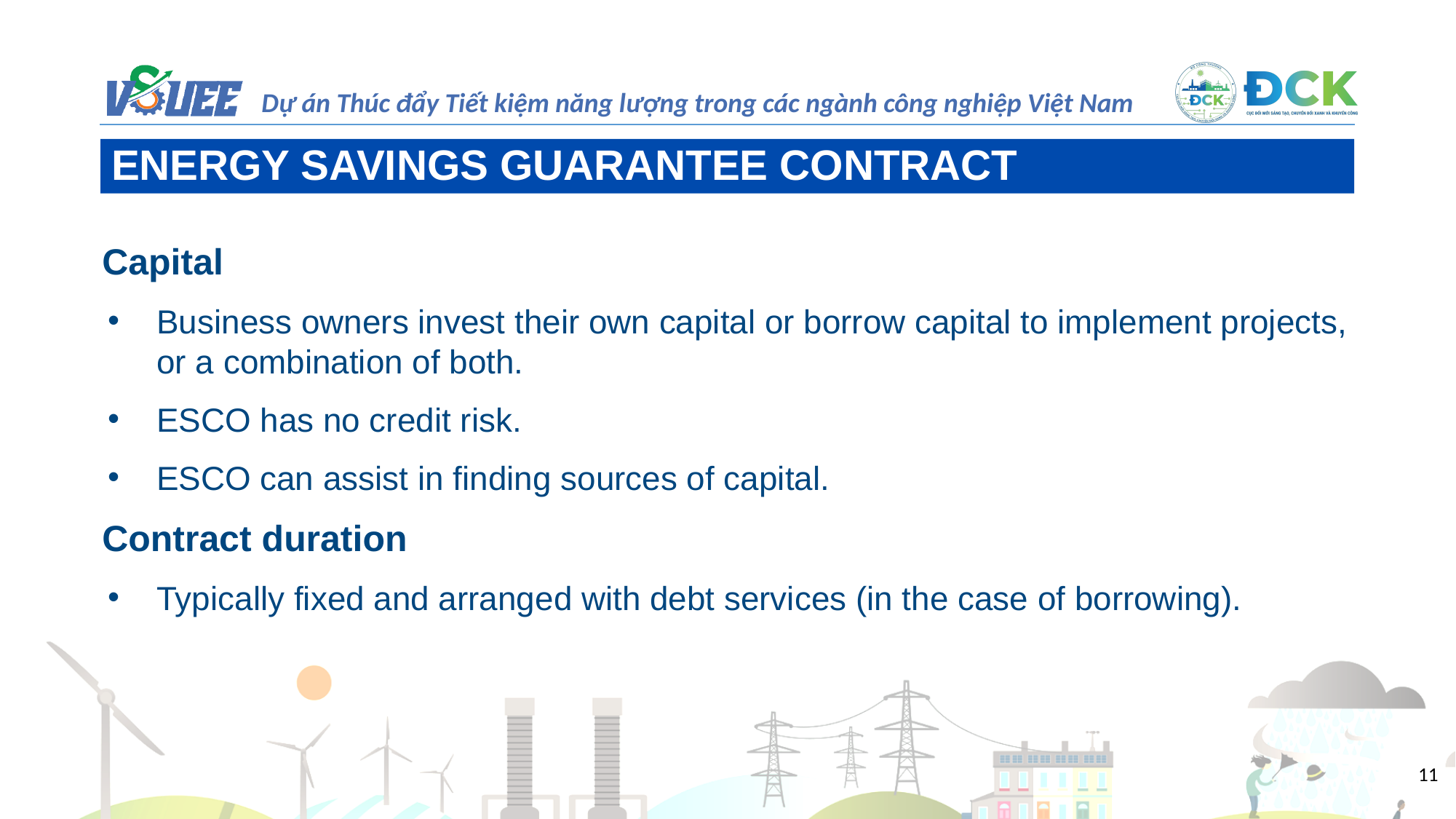

ENERGY SAVINGS GUARANTEE CONTRACT
Capital
Business owners invest their own capital or borrow capital to implement projects, or a combination of both.
ESCO has no credit risk.
ESCO can assist in finding sources of capital.
Contract duration
Typically fixed and arranged with debt services (in the case of borrowing).
11